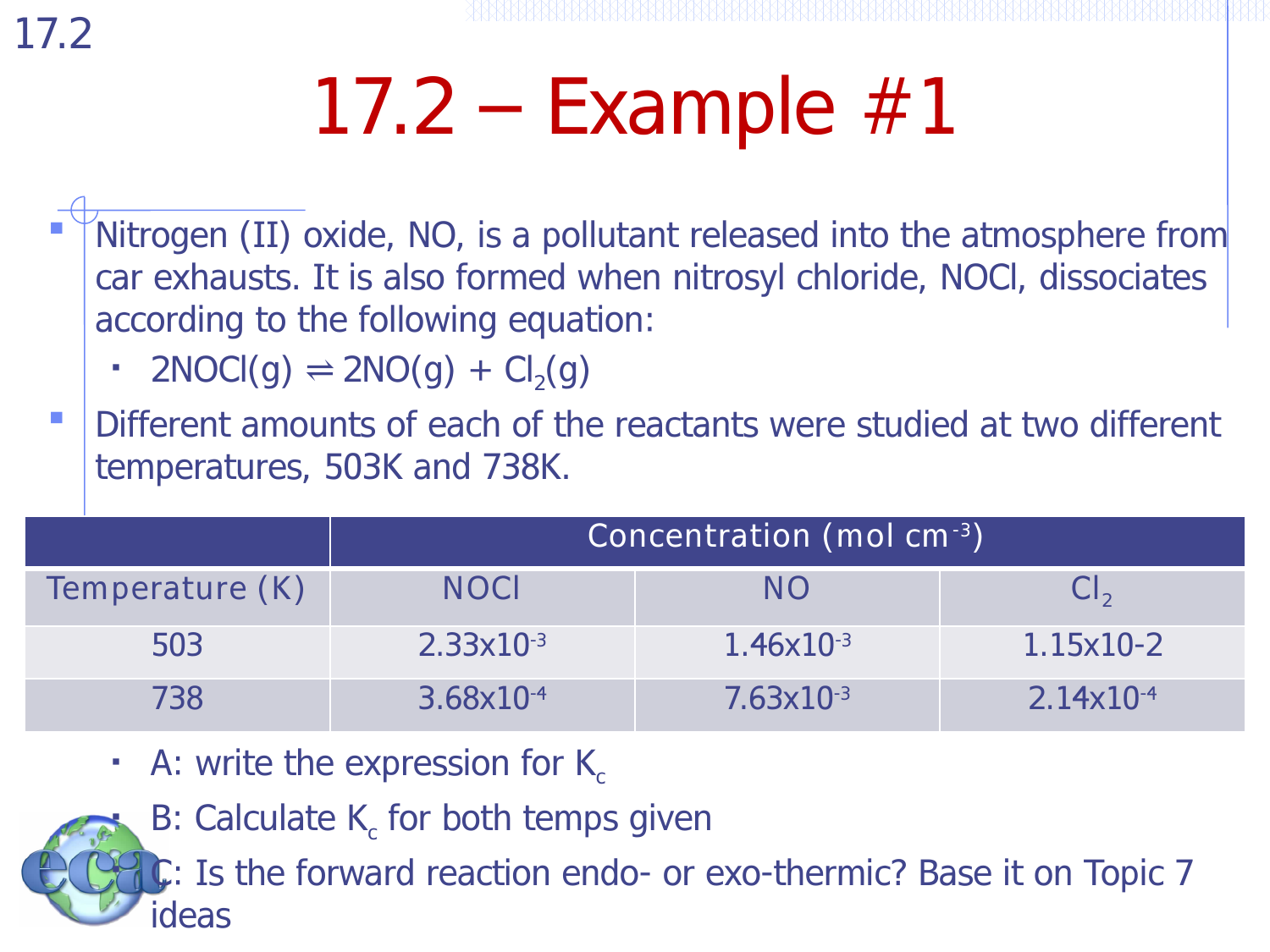

# 17.2 – Example #1
Nitrogen (II) oxide, NO, is a pollutant released into the atmosphere from car exhausts. It is also formed when nitrosyl chloride, NOCl, dissociates according to the following equation:
2NOCl(g) ⇌ 2NO(g) + Cl2(g)
Different amounts of each of the reactants were studied at two different temperatures, 503K and 738K.

A: write the expression for Kc
B: Calculate Kc for both temps given
C: Is the forward reaction endo- or exo-thermic? Base it on Topic 7 ideas

|  | Concentration (mol cm-3) |  |  |
| --- | --- | --- | --- |
| Temperature (K) | NOCl | NO | Cl2 |
| 503 | 2.33x10-3 | 1.46x10-3 | 1.15x10-2 |
| 738 | 3.68x10-4 | 7.63x10-3 | 2.14x10-4 |